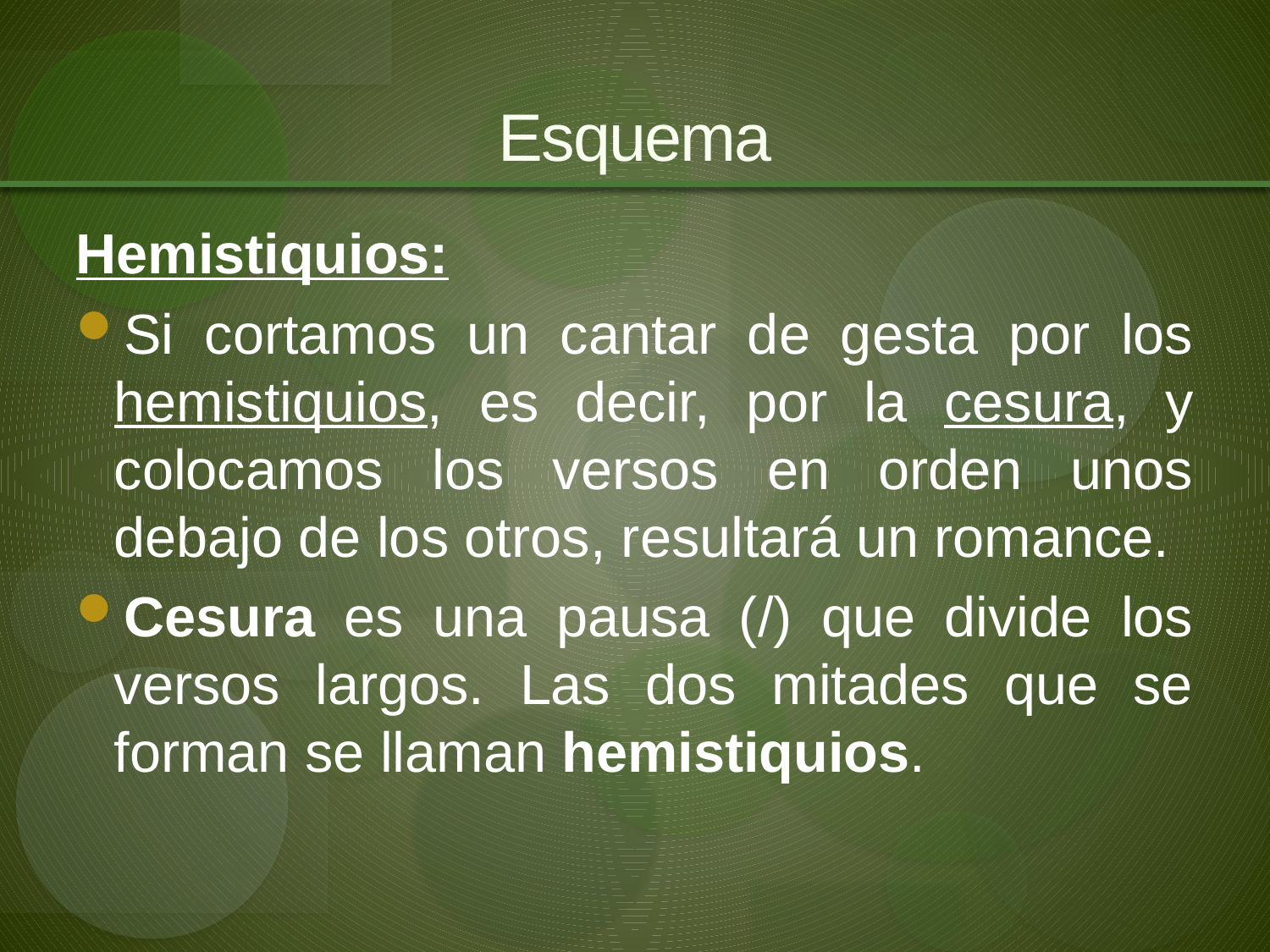

# Esquema
Hemistiquios:
Si cortamos un cantar de gesta por los hemistiquios, es decir, por la cesura, y colocamos los versos en orden unos debajo de los otros, resultará un romance.
Cesura es una pausa (/) que divide los versos largos. Las dos mitades que se forman se llaman hemistiquios.